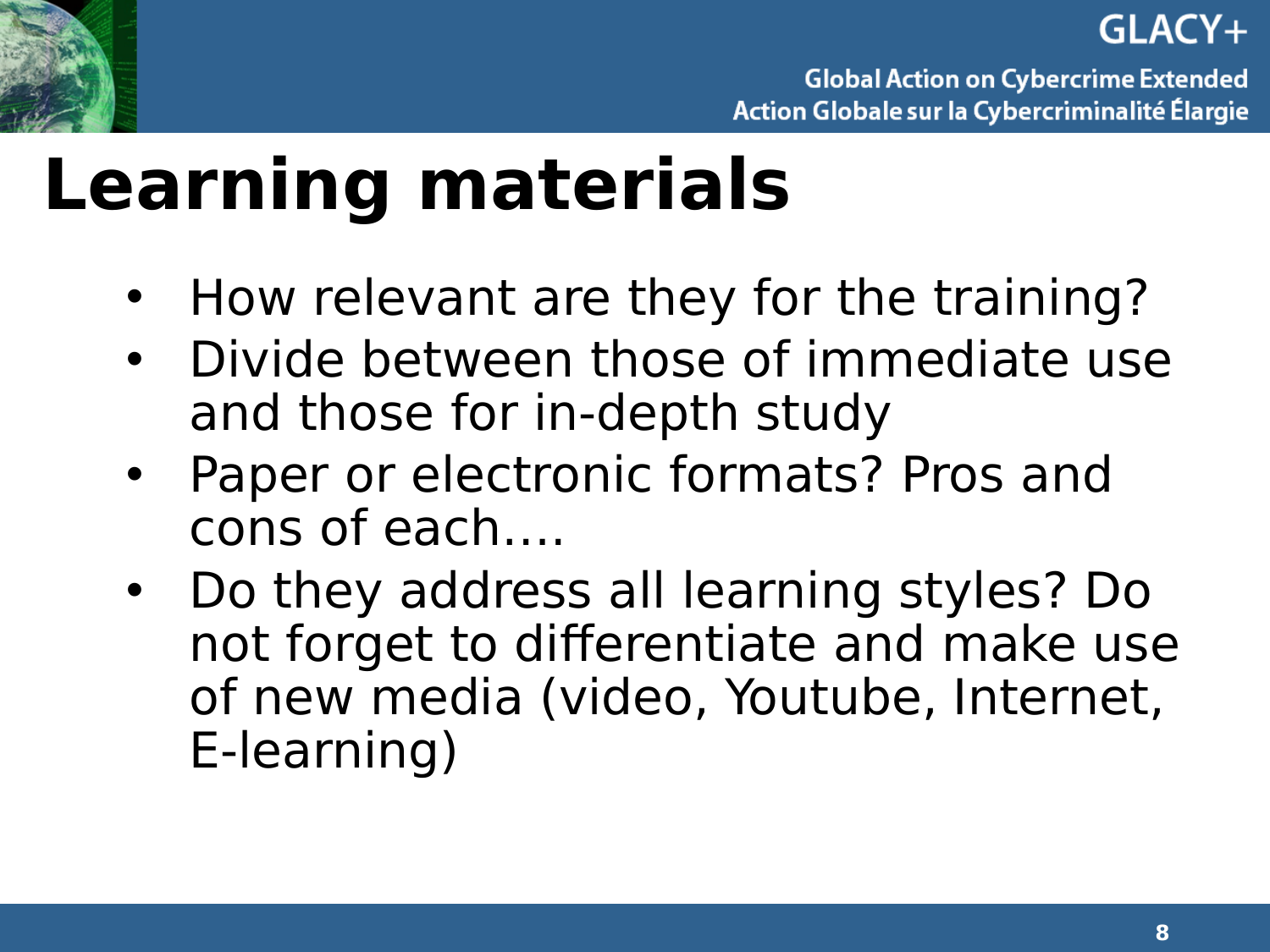

# Learning materials
How relevant are they for the training?
Divide between those of immediate use and those for in-depth study
Paper or electronic formats? Pros and cons of each….
Do they address all learning styles? Do not forget to differentiate and make use of new media (video, Youtube, Internet, E-learning)
8